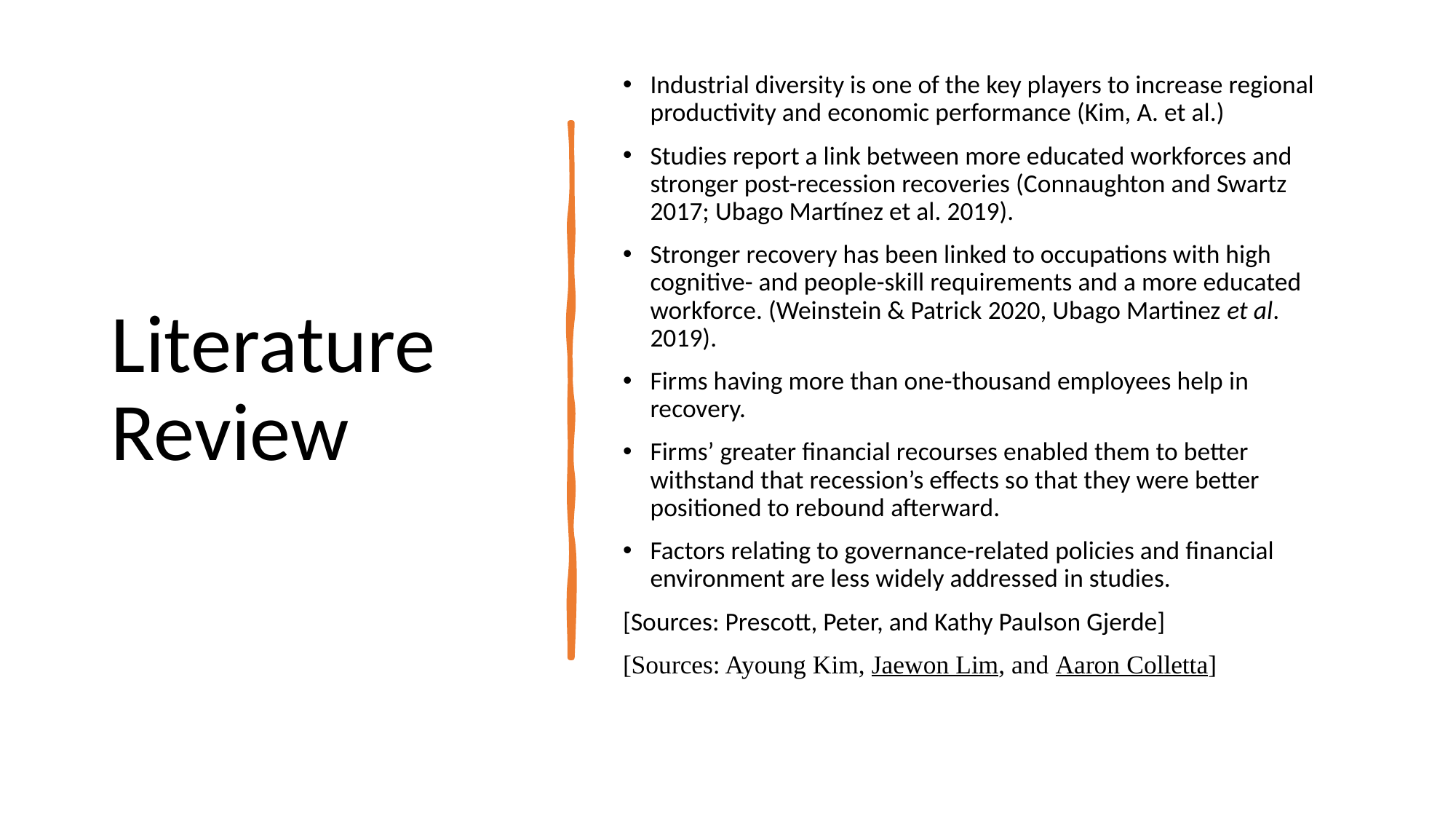

# Literature Review
Industrial diversity is one of the key players to increase regional productivity and economic performance (Kim, A. et al.)
Studies report a link between more educated workforces and stronger post-recession recoveries (Connaughton and Swartz 2017; Ubago Martínez et al. 2019).
Stronger recovery has been linked to occupations with high cognitive- and people-skill requirements and a more educated workforce. (Weinstein & Patrick 2020, Ubago Martinez et al. 2019).
Firms having more than one-thousand employees help in recovery.
Firms’ greater financial recourses enabled them to better withstand that recession’s effects so that they were better positioned to rebound afterward.
Factors relating to governance-related policies and financial environment are less widely addressed in studies.
[Sources: Prescott, Peter, and Kathy Paulson Gjerde]
[Sources: Ayoung Kim, Jaewon Lim, and Aaron Colletta]